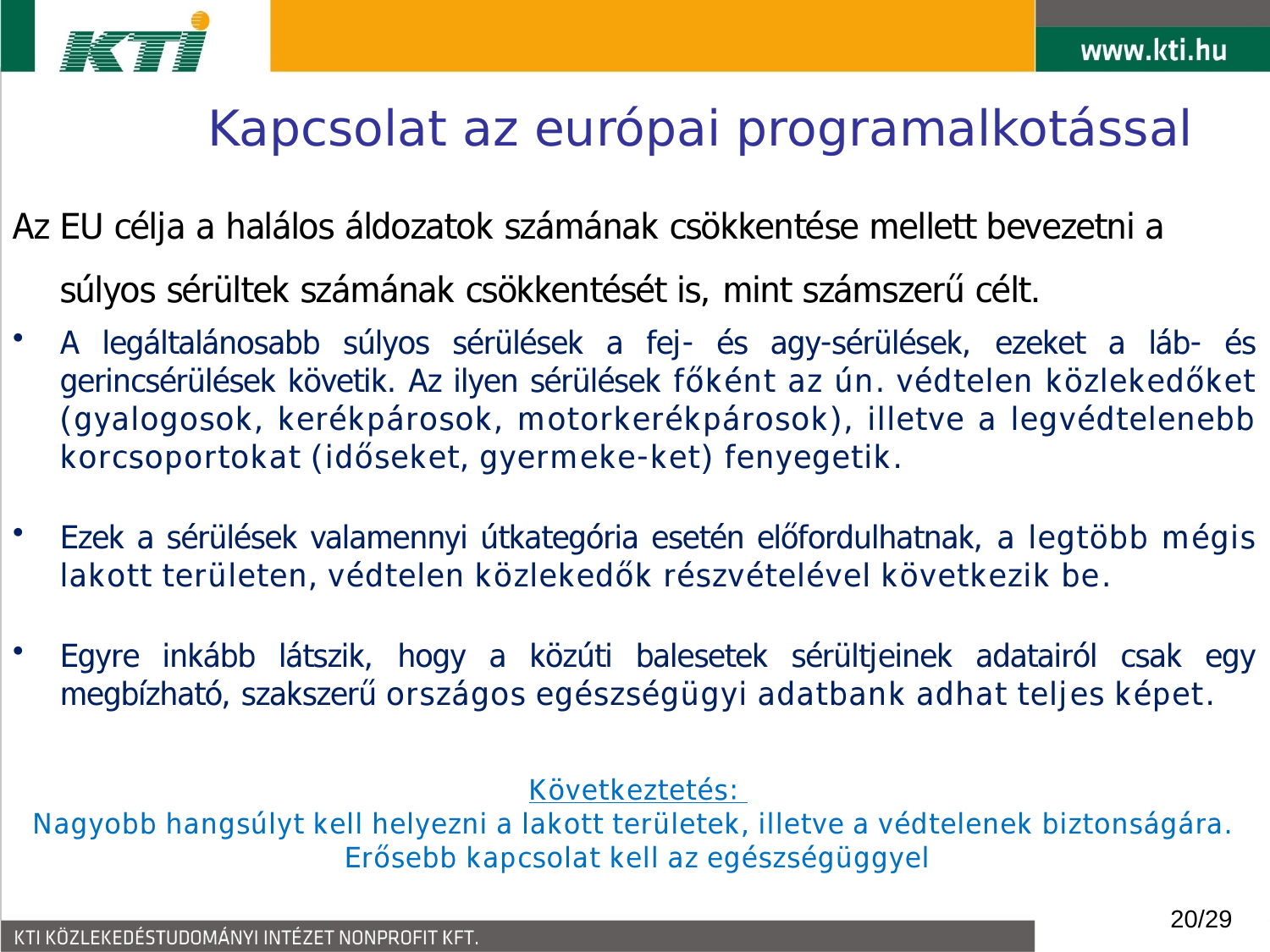

Kapcsolat az európai programalkotással
Az EU célja a halálos áldozatok számának csökkentése mellett bevezetni a súlyos sérültek számának csökkentését is, mint számszerű célt.

A legáltalánosabb súlyos sérülések a fej- és agy-sérülések, ezeket a láb- és gerincsérülések követik. Az ilyen sérülések főként az ún. védtelen közlekedőket (gyalogosok, kerékpárosok, motorkerékpárosok), illetve a legvédtelenebb korcsoportokat (időseket, gyermeke-ket) fenyegetik.

Ezek a sérülések valamennyi útkategória esetén előfordulhatnak, a legtöbb mégis lakott területen, védtelen közlekedők részvételével következik be.

Egyre inkább látszik, hogy a közúti balesetek sérültjeinek adatairól csak egy megbízható, szakszerű országos egészségügyi adatbank adhat teljes képet.

Következtetés:
Nagyobb hangsúlyt kell helyezni a lakott területek, illetve a védtelenek biztonságára.
Erősebb kapcsolat kell az egészségüggyel
20/29